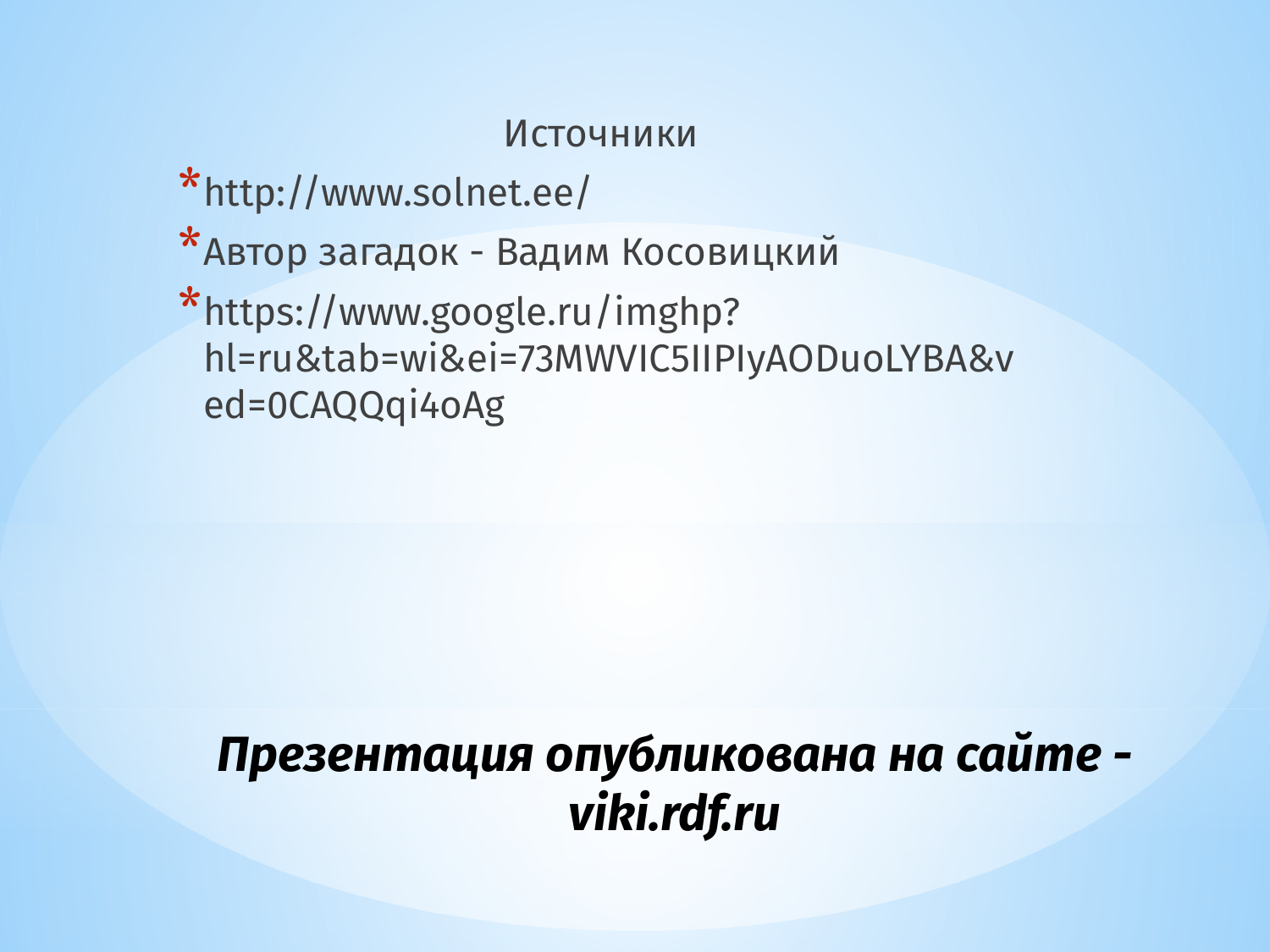

Источники
http://www.solnet.ee/
Автор загадок - Вадим Косовицкий
https://www.google.ru/imghp?hl=ru&tab=wi&ei=73MWVIC5IIPIyAODuoLYBA&ved=0CAQQqi4oAg

# Презентация опубликована на сайте - viki.rdf.ru